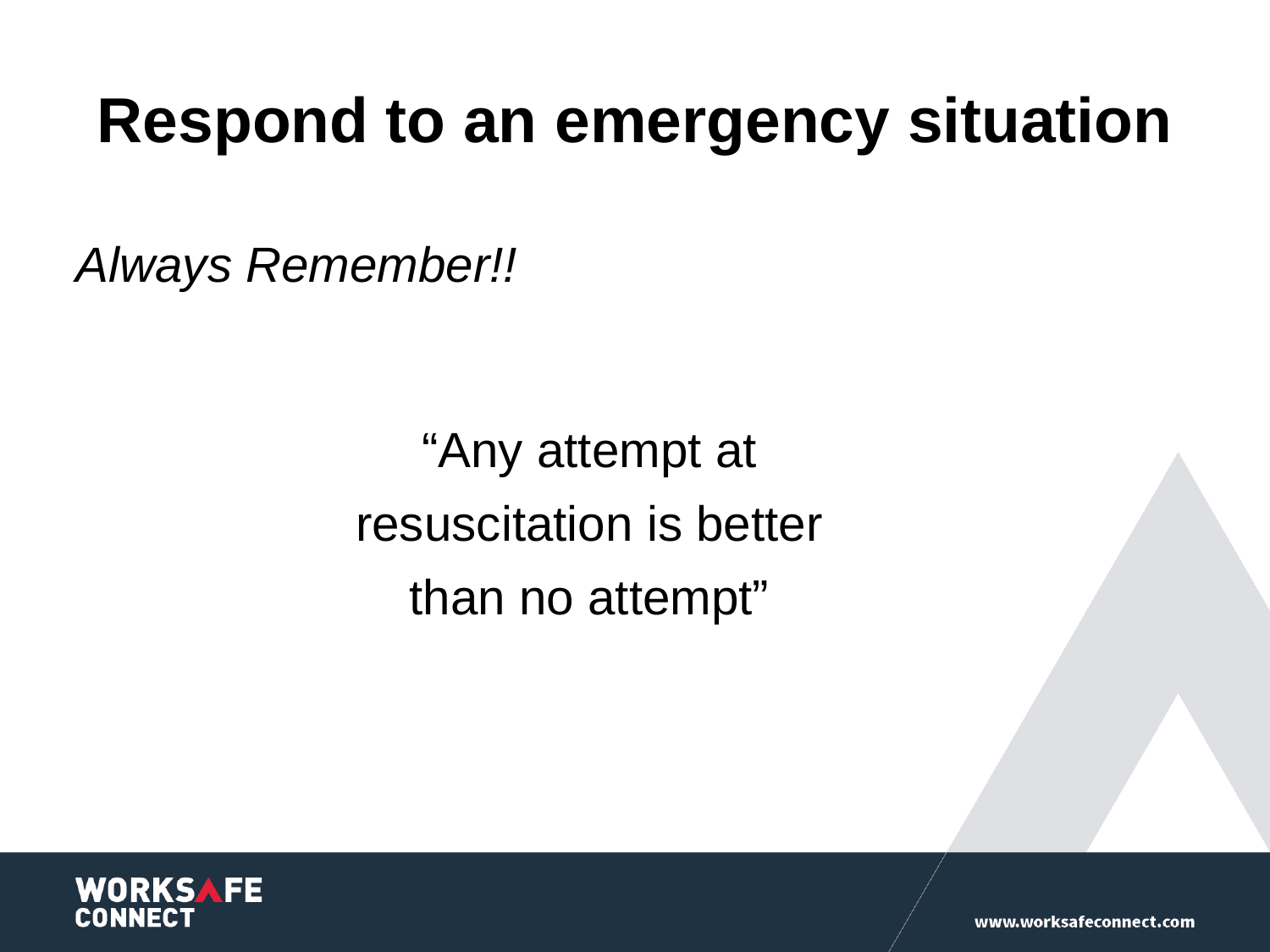

# Respond to an emergency situation
Always Remember!!
“Any attempt at
resuscitation is better
than no attempt”